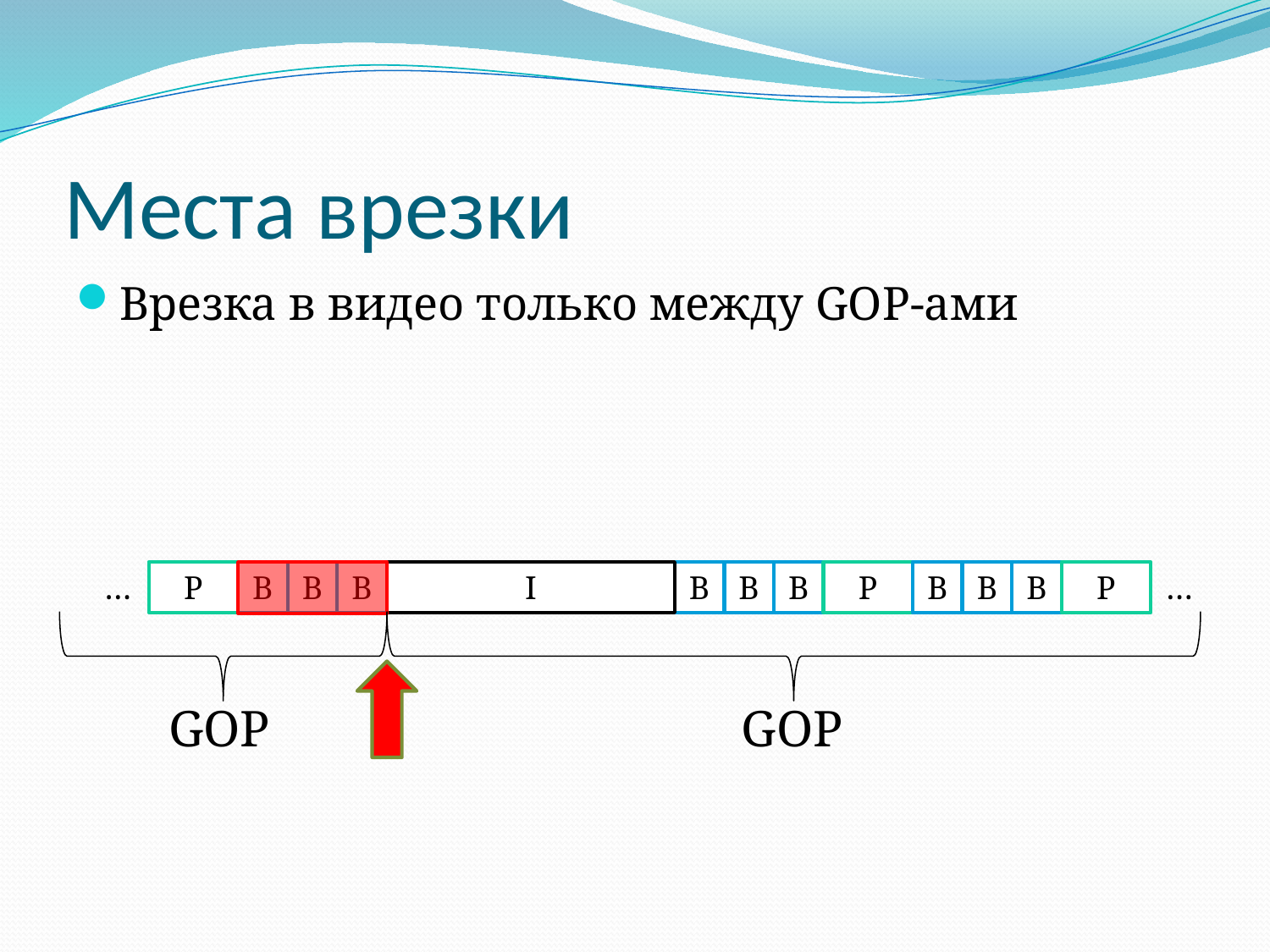

# Места врезки
Врезка в видео только между GOP-ами
…
P
B

B
B
I
B
B
B
P
B
B
B
P
…

GOP
GOP